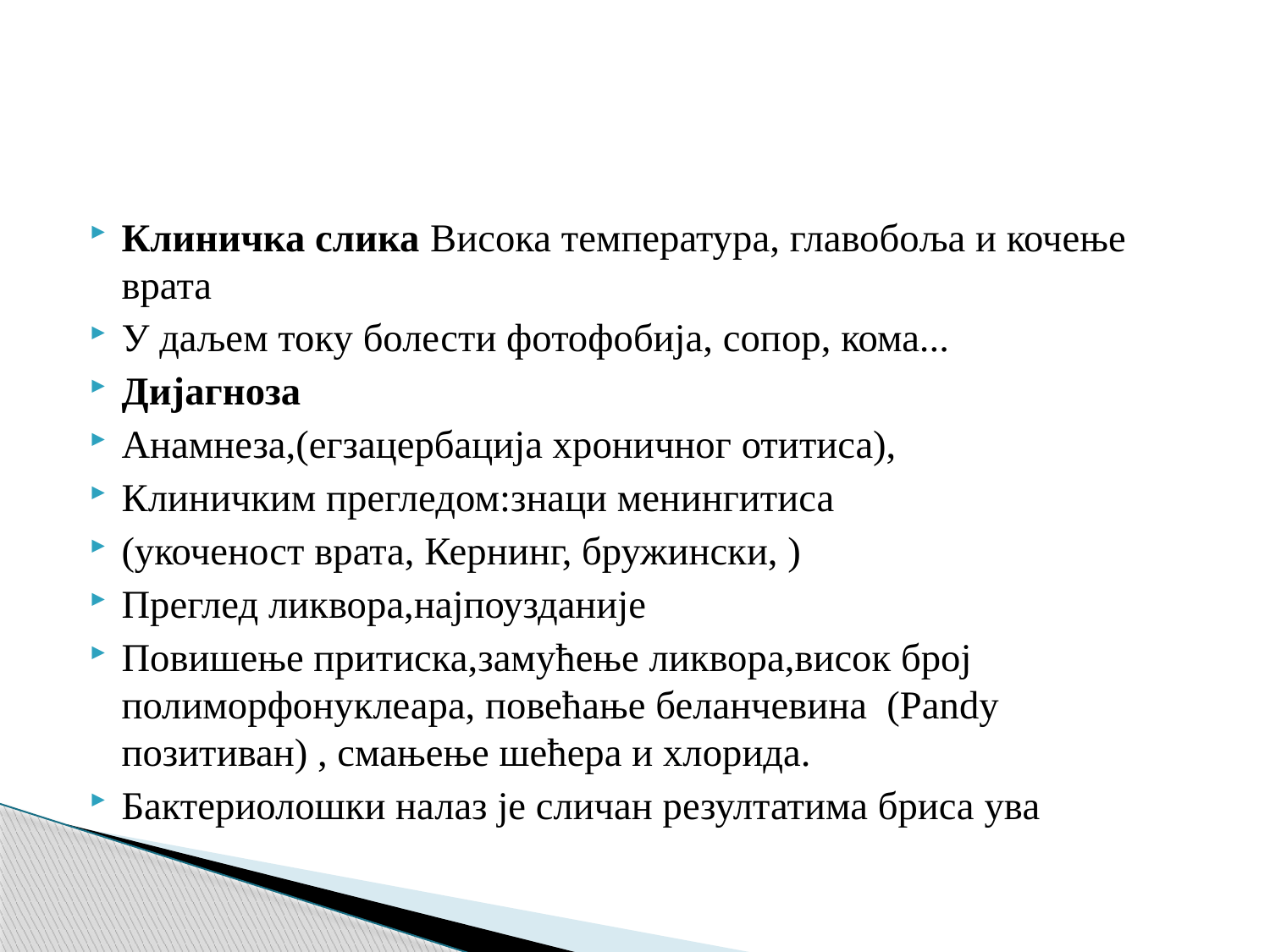

#
Клиничка слика Висока температура, главобоља и кочење врата
У даљем току болести фотофобија, сопор, кома...
Дијагноза
Анамнеза,(егзацербација хроничног отитиса),
Клиничким прегледом:знаци менингитиса
(укоченост врата, Кернинг, бружински, )
Преглед ликвора,најпоузданије
Повишење притиска,замућење ликвора,висок број полиморфонуклеара, повећање беланчевина  (Pandy позитиван) , смањење шећера и хлорида.
Бактериолошки налаз је сличан резултатима бриса ува